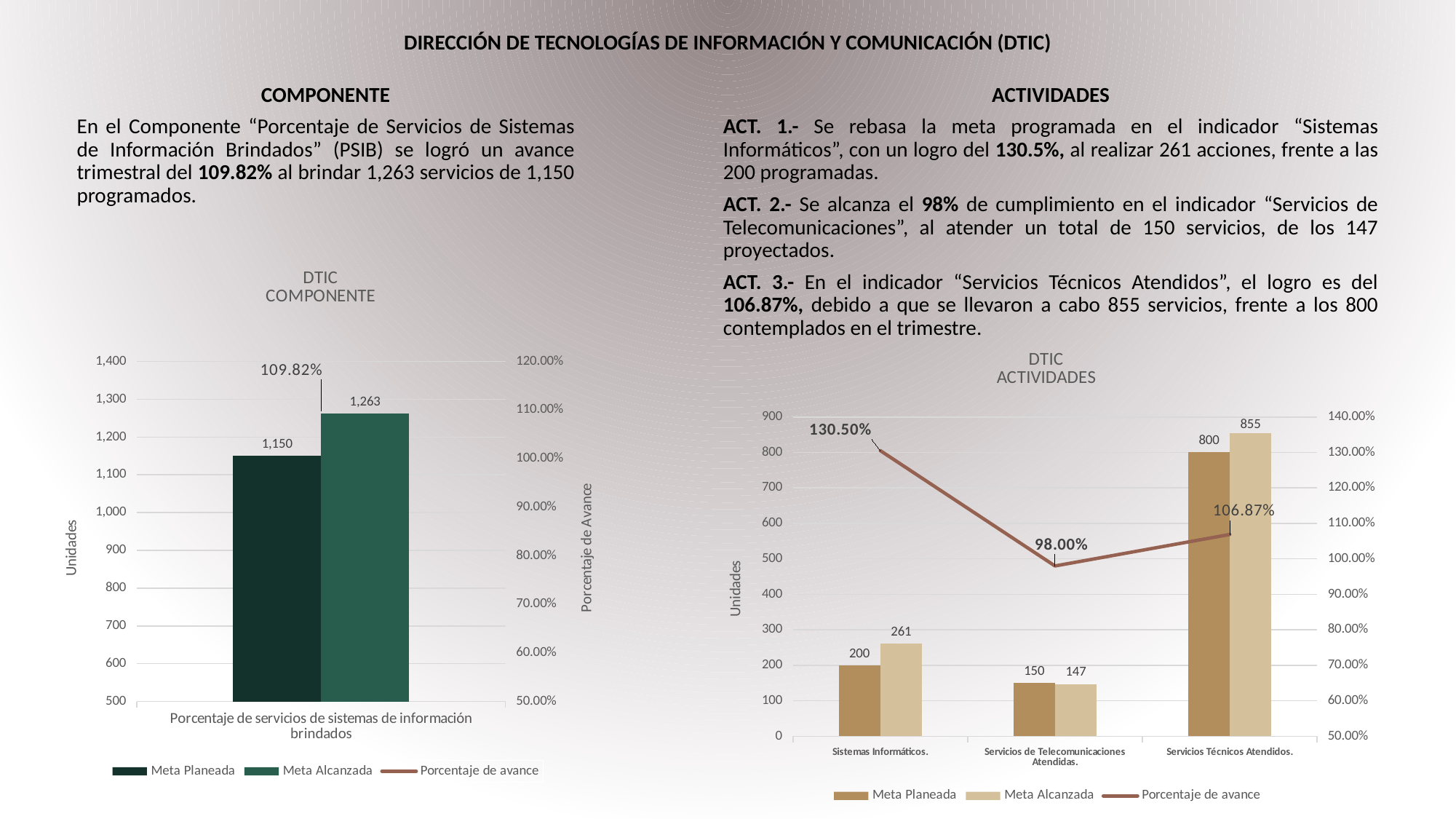

DIRECCIÓN DE TECNOLOGÍAS DE INFORMACIÓN Y COMUNICACIÓN (DTIC)

COMPONENTE
En el Componente “Porcentaje de Servicios de Sistemas de Información Brindados” (PSIB) se logró un avance trimestral del 109.82% al brindar 1,263 servicios de 1,150 programados.

ACTIVIDADES
ACT. 1.- Se rebasa la meta programada en el indicador “Sistemas Informáticos”, con un logro del 130.5%, al realizar 261 acciones, frente a las 200 programadas.
ACT. 2.- Se alcanza el 98% de cumplimiento en el indicador “Servicios de Telecomunicaciones”, al atender un total de 150 servicios, de los 147 proyectados.
ACT. 3.- En el indicador “Servicios Técnicos Atendidos”, el logro es del 106.87%, debido a que se llevaron a cabo 855 servicios, frente a los 800 contemplados en el trimestre.

### Chart: DTIC
COMPONENTE

| Category | Meta Planeada | Meta Alcanzada |  |
|---|---|---|---|
| Porcentaje de servicios de sistemas de información brindados | 1150.0 | 1263.0 | 1.0982608695652174 |

### Chart: DTIC
ACTIVIDADES

| Category | Meta Planeada | Meta Alcanzada |  |
|---|---|---|---|
| Sistemas Informáticos. | 200.0 | 261.0 | 1.305 |
| Servicios de Telecomunicaciones Atendidas. | 150.0 | 147.0 | 0.98 |
| Servicios Técnicos Atendidos. | 800.0 | 855.0 | 1.06875 |